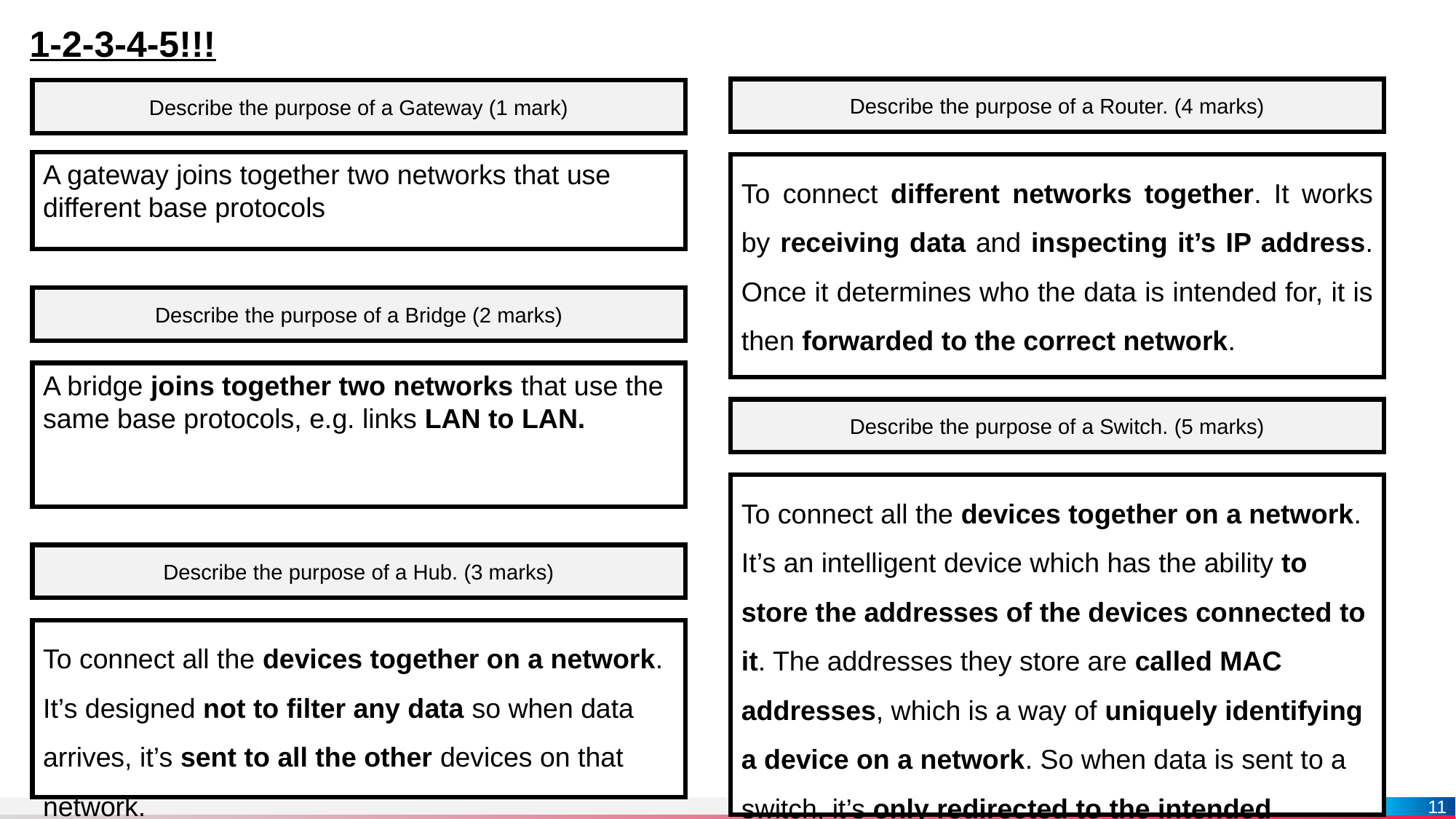

1-2-3-4-5!!!

Describe the purpose of a Router. (4 marks)
Describe the purpose of a Gateway (1 mark)
A gateway joins together two networks that use
different base protocols
To connect different networks together. It works by receiving data and inspecting it’s IP address. Once it determines who the data is intended for, it is then forwarded to the correct network.
Describe the purpose of a Bridge (2 marks)
A bridge joins together two networks that use the
same base protocols, e.g. links LAN to LAN.
Describe the purpose of a Switch. (5 marks)
To connect all the devices together on a network. It’s an intelligent device which has the ability to store the addresses of the devices connected to it. The addresses they store are called MAC addresses, which is a way of uniquely identifying a device on a network. So when data is sent to a switch, it’s only redirected to the intended destination.

Describe the purpose of a Hub. (3 marks)
To connect all the devices together on a network. It’s designed not to filter any data so when data arrives, it’s sent to all the other devices on that network.
11